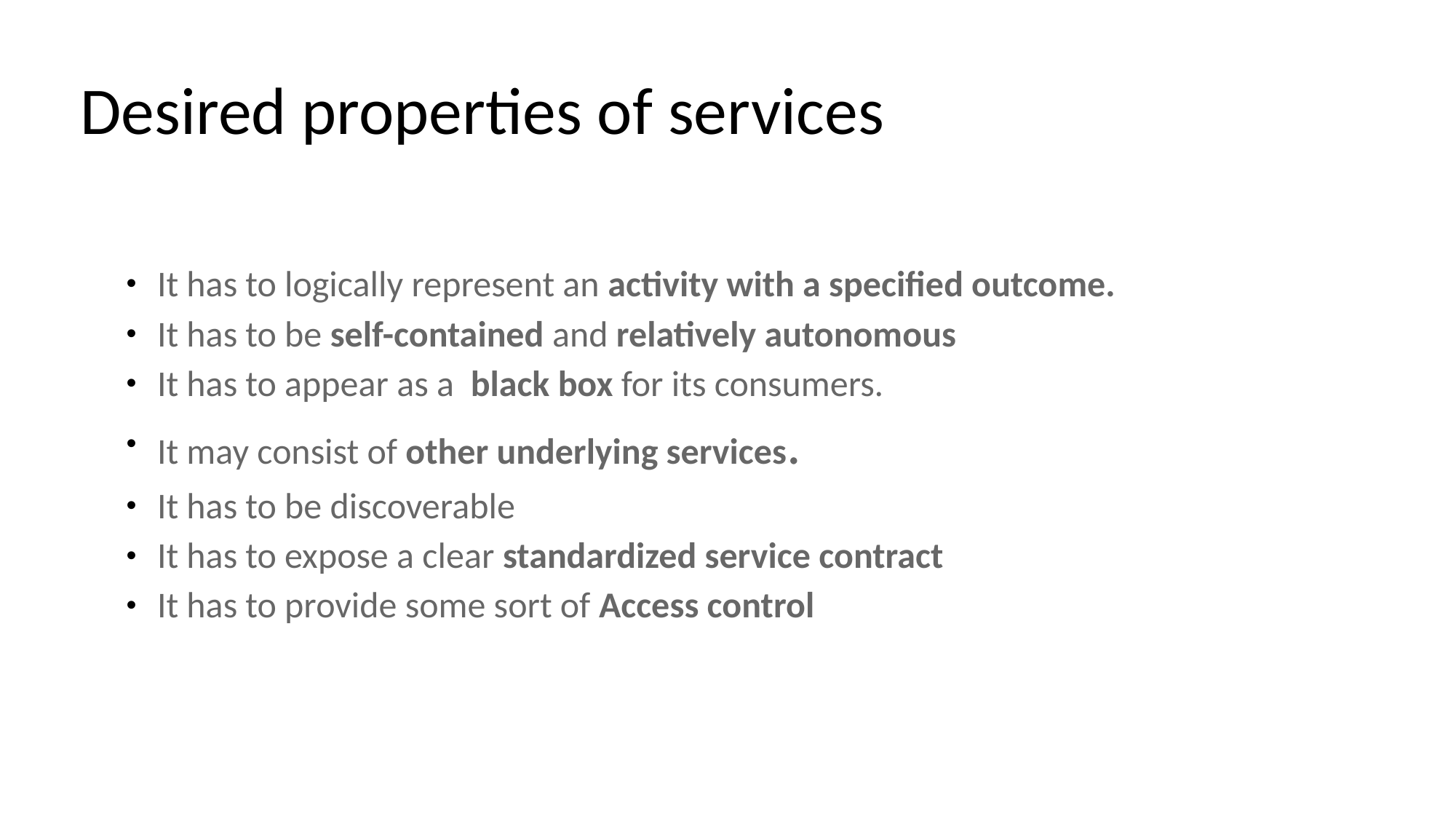

# Desired properties of services
It has to logically represent an activity with a specified outcome.
It has to be self-contained and relatively autonomous
It has to appear as a  black box for its consumers.
It may consist of other underlying services.
It has to be discoverable
It has to expose a clear standardized service contract
It has to provide some sort of Access control